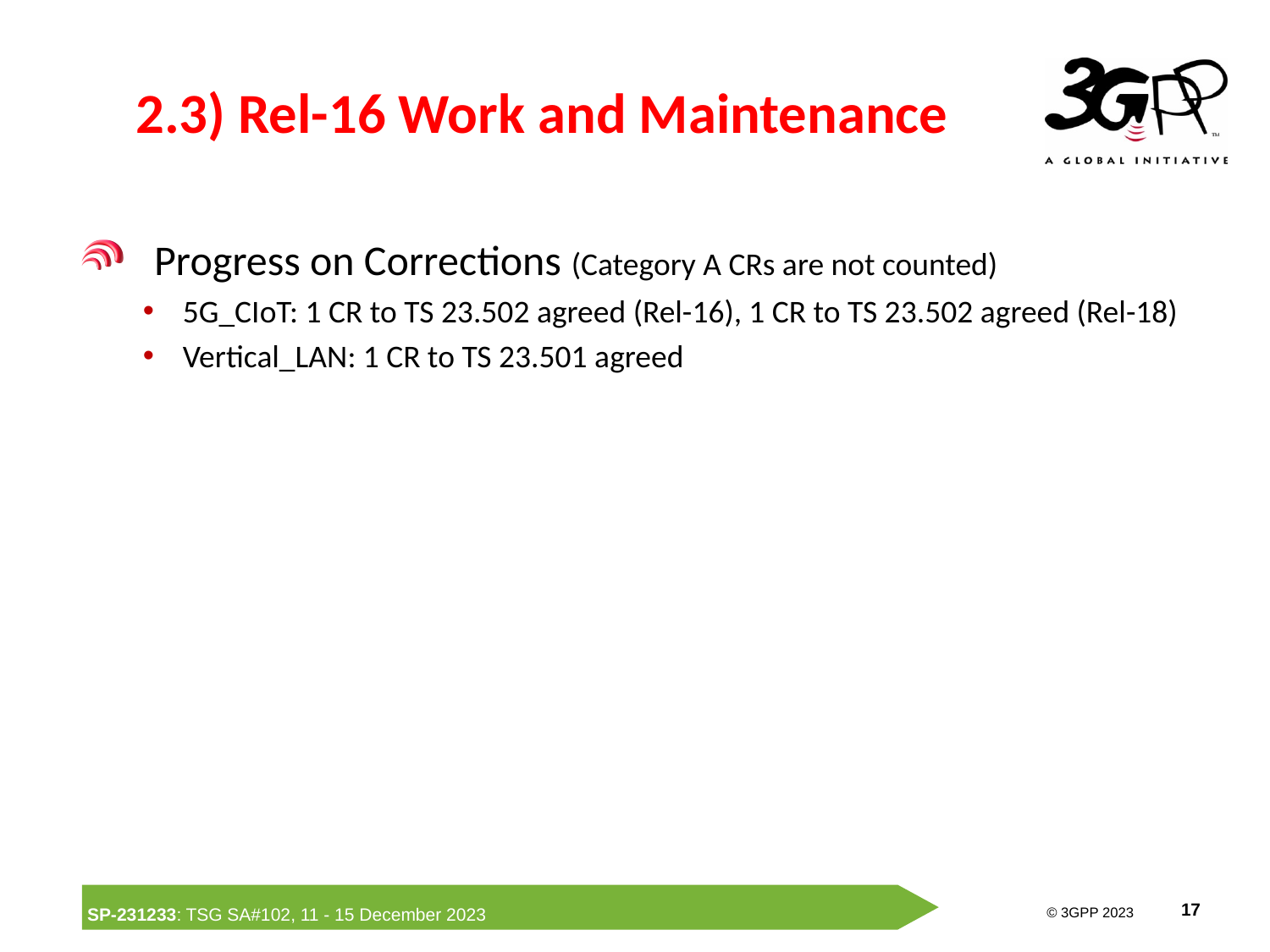

# 2.3) Rel-16 Work and Maintenance
 Progress on Corrections (Category A CRs are not counted)
5G_CIoT: 1 CR to TS 23.502 agreed (Rel-16), 1 CR to TS 23.502 agreed (Rel-18)
Vertical_LAN: 1 CR to TS 23.501 agreed